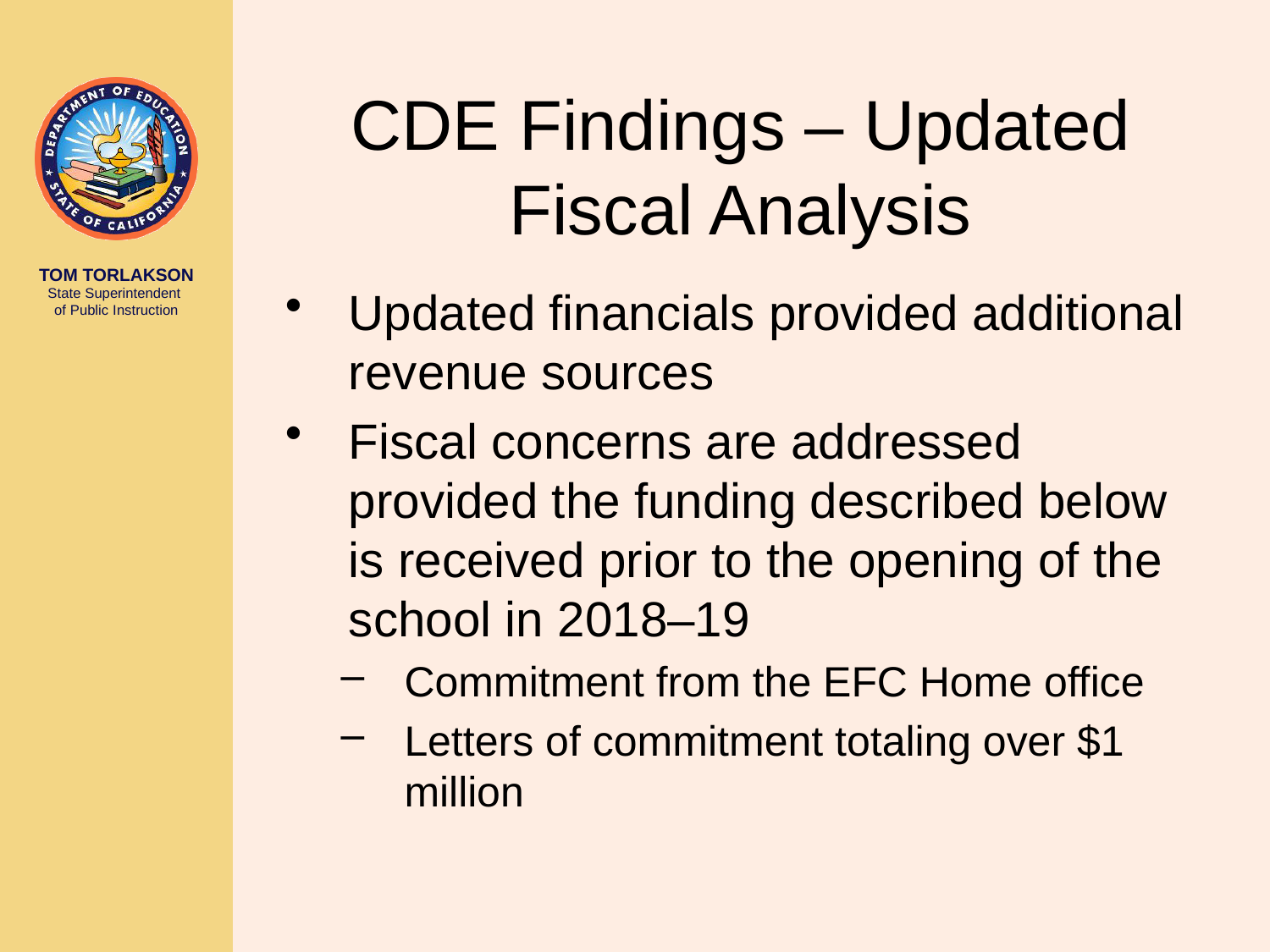

# CDE Findings – Updated Fiscal Analysis
Updated financials provided additional revenue sources
Fiscal concerns are addressed provided the funding described below is received prior to the opening of the school in 2018–19
Commitment from the EFC Home office
Letters of commitment totaling over $1 million